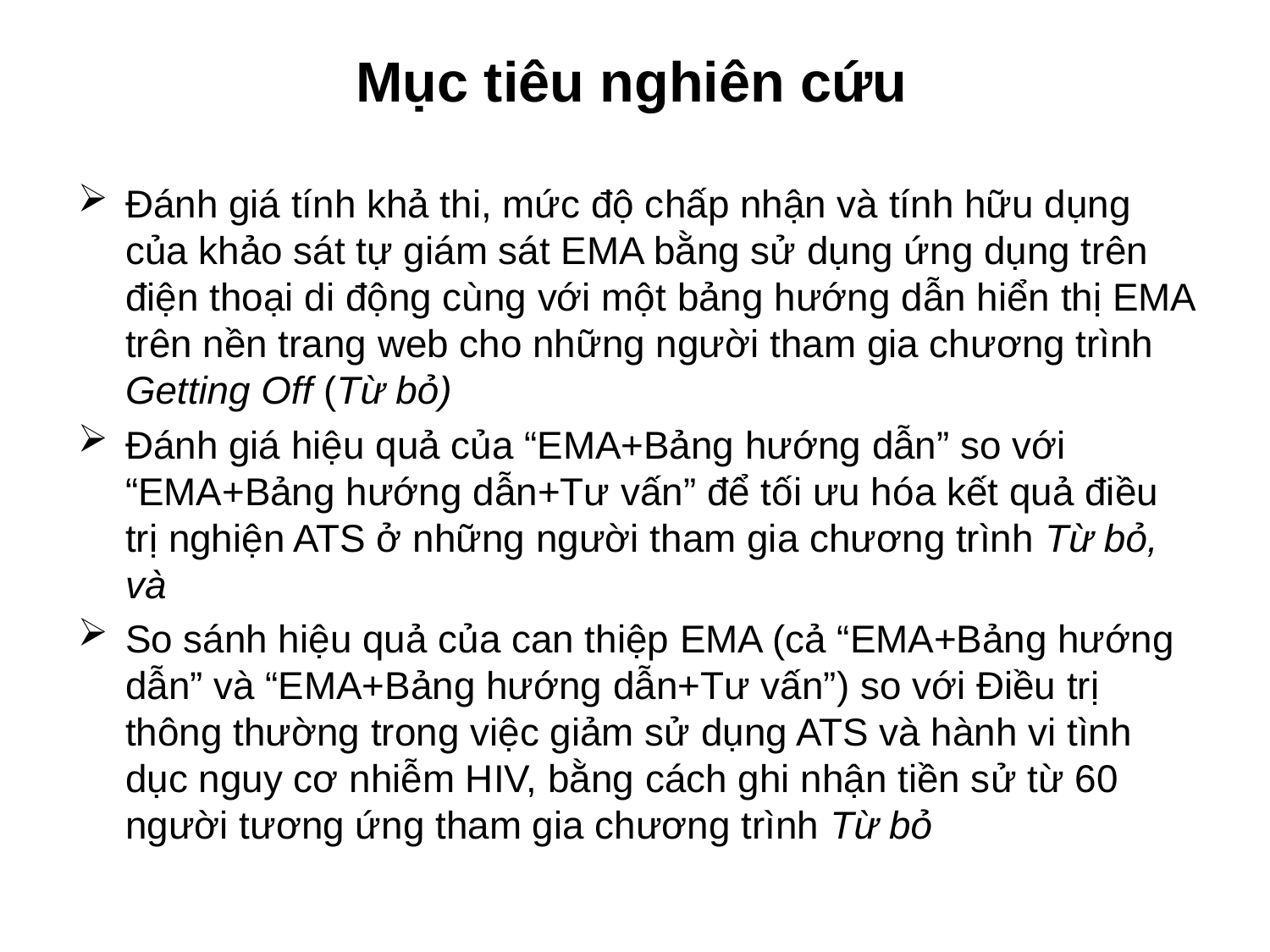

# Mục tiêu nghiên cứu
Đánh giá tính khả thi, mức độ chấp nhận và tính hữu dụng của khảo sát tự giám sát EMA bằng sử dụng ứng dụng trên điện thoại di động cùng với một bảng hướng dẫn hiển thị EMA trên nền trang web cho những người tham gia chương trình Getting Off (Từ bỏ)
Đánh giá hiệu quả của “EMA+Bảng hướng dẫn” so với “EMA+Bảng hướng dẫn+Tư vấn” để tối ưu hóa kết quả điều trị nghiện ATS ở những người tham gia chương trình Từ bỏ, và
So sánh hiệu quả của can thiệp EMA (cả “EMA+Bảng hướng dẫn” và “EMA+Bảng hướng dẫn+Tư vấn”) so với Điều trị thông thường trong việc giảm sử dụng ATS và hành vi tình dục nguy cơ nhiễm HIV, bằng cách ghi nhận tiền sử từ 60 người tương ứng tham gia chương trình Từ bỏ